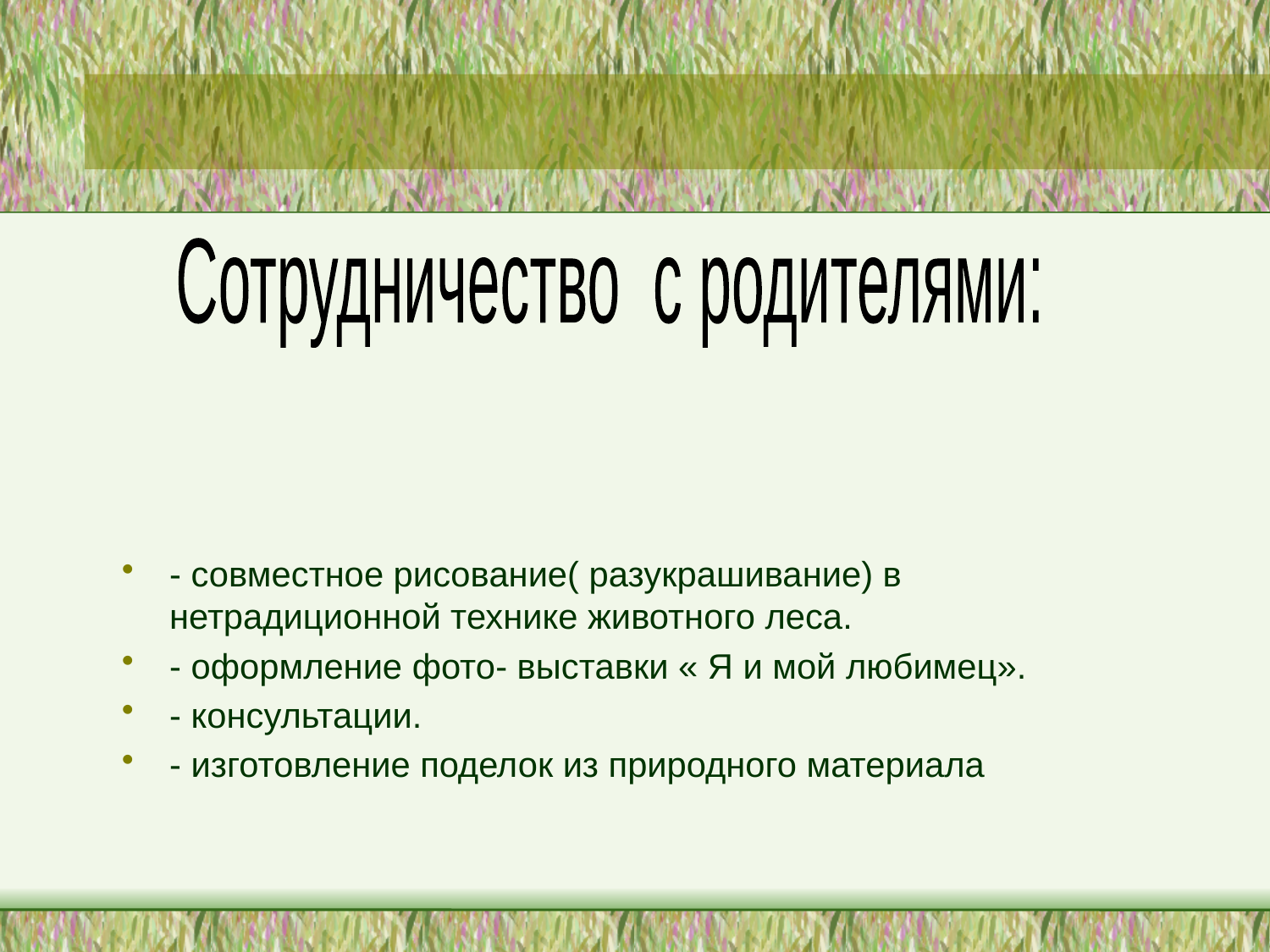

Сотрудничество  с родителями:
- совместное рисование( разукрашивание) в нетрадиционной технике животного леса.
- оформление фото- выставки « Я и мой любимец».
- консультации.
- изготовление поделок из природного материала